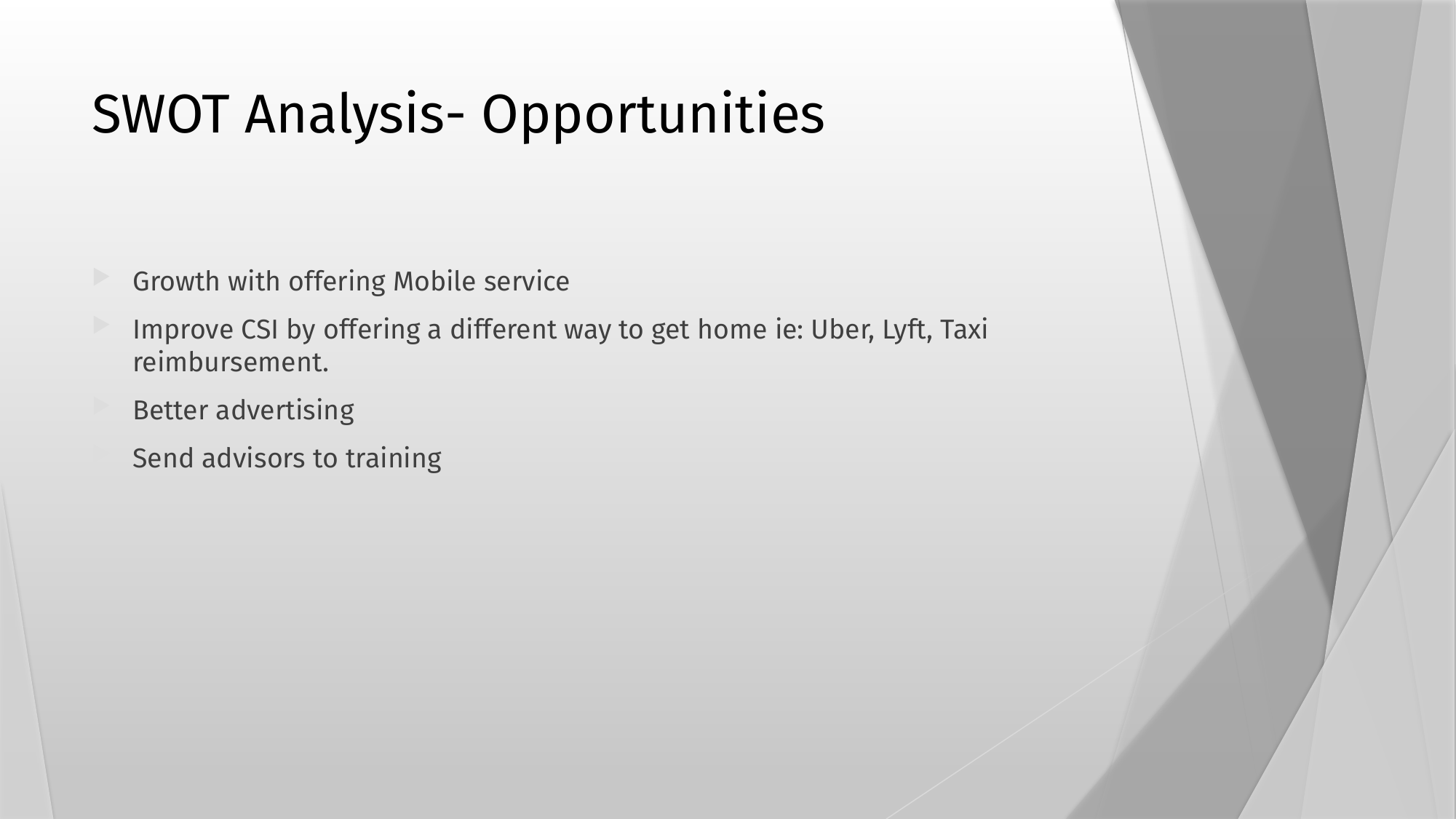

# SWOT Analysis- Opportunities
Growth with offering Mobile service
Improve CSI by offering a different way to get home ie: Uber, Lyft, Taxi reimbursement.
Better advertising
Send advisors to training